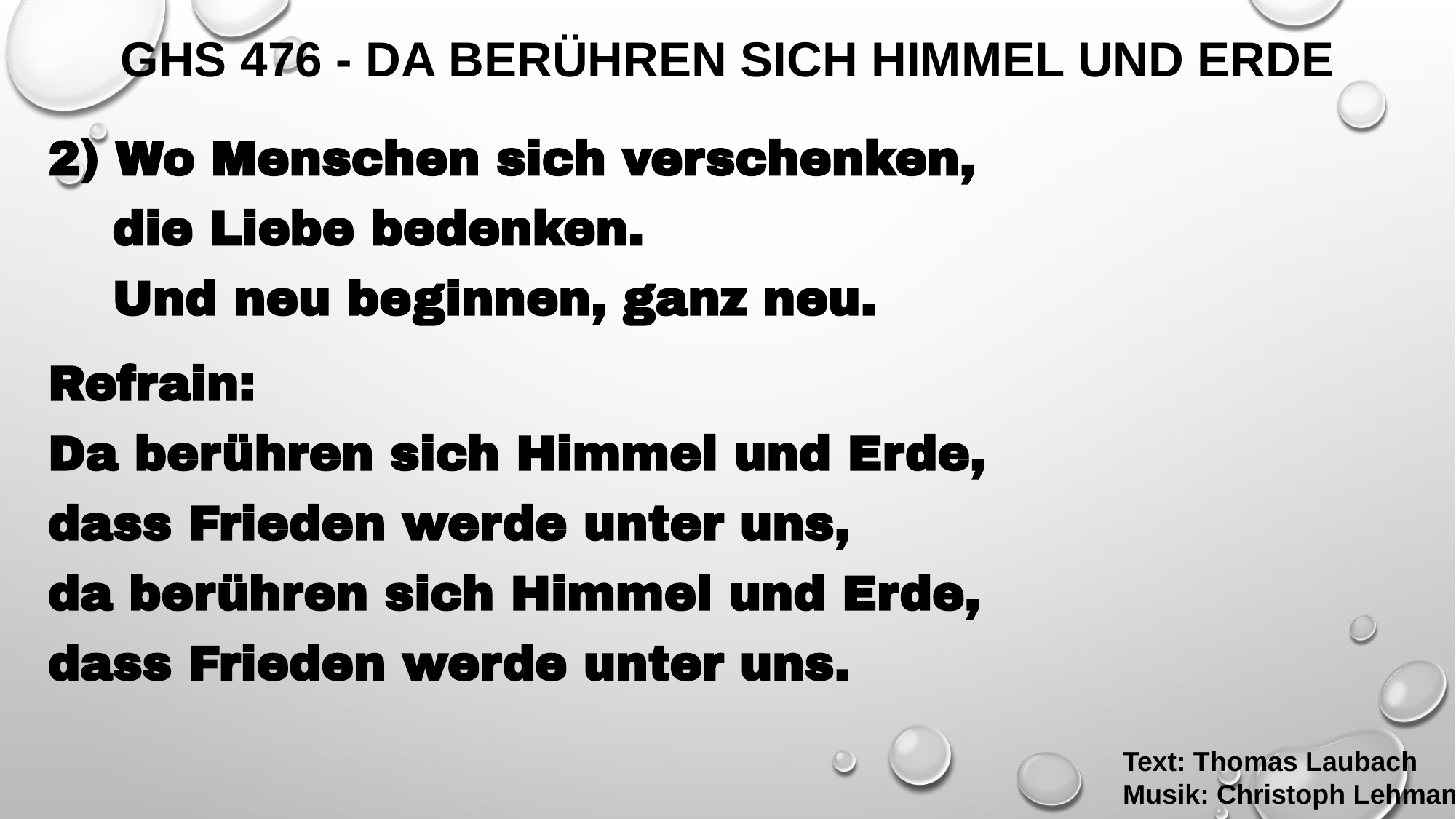

# GHS 476 - Da berühren sich Himmel und Erde
2) Wo Menschen sich verschenken,
die Liebe bedenken.
Und neu beginnen, ganz neu.
Refrain:
Da berühren sich Himmel und Erde,
dass Frieden werde unter uns,
da berühren sich Himmel und Erde,
dass Frieden werde unter uns.

Text: Thomas Laubach
Musik: Christoph Lehmann